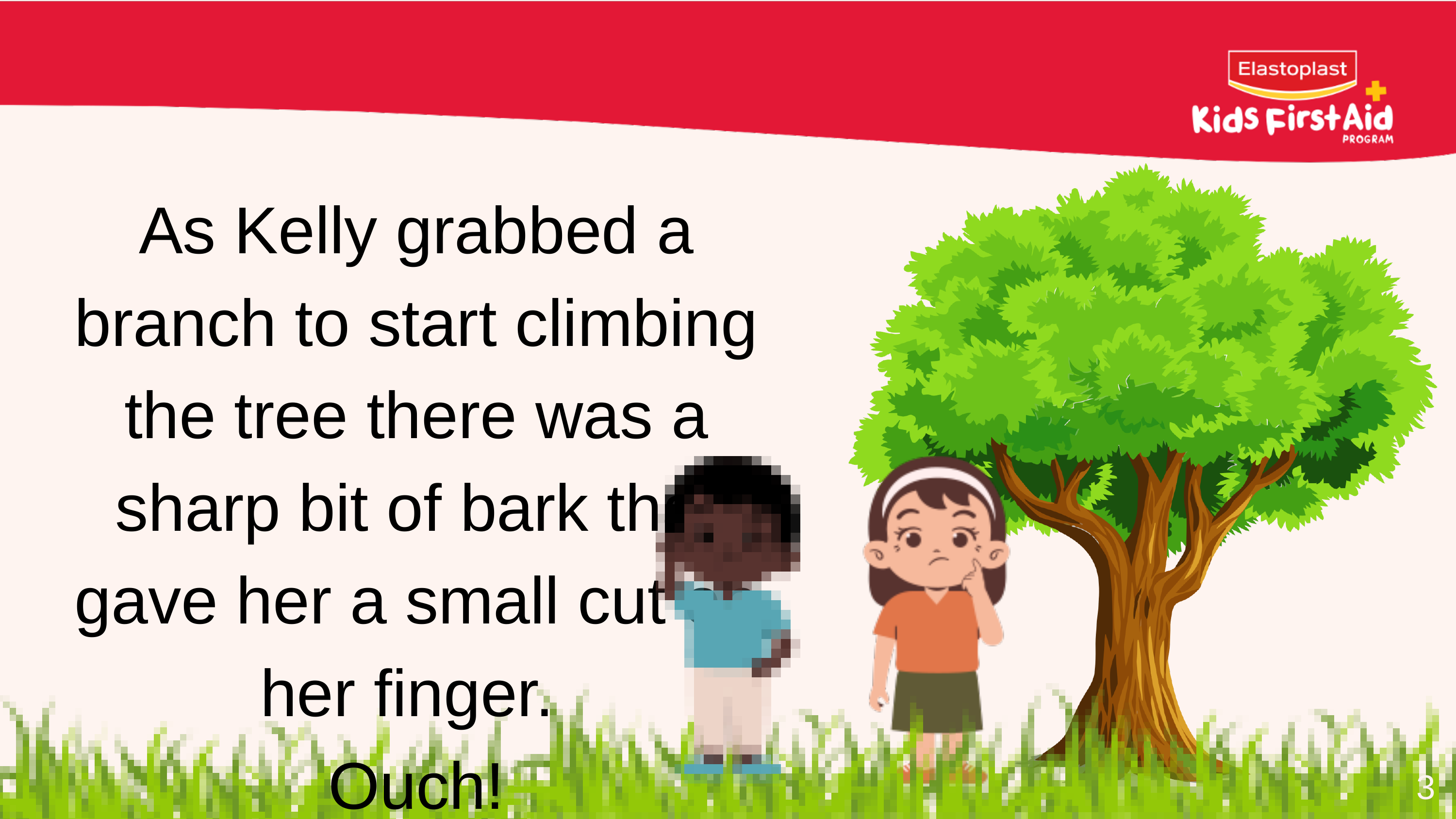

As Kelly grabbed a branch to start climbing the tree there was a sharp bit of bark that gave her a small cut on her finger.
Ouch!

37